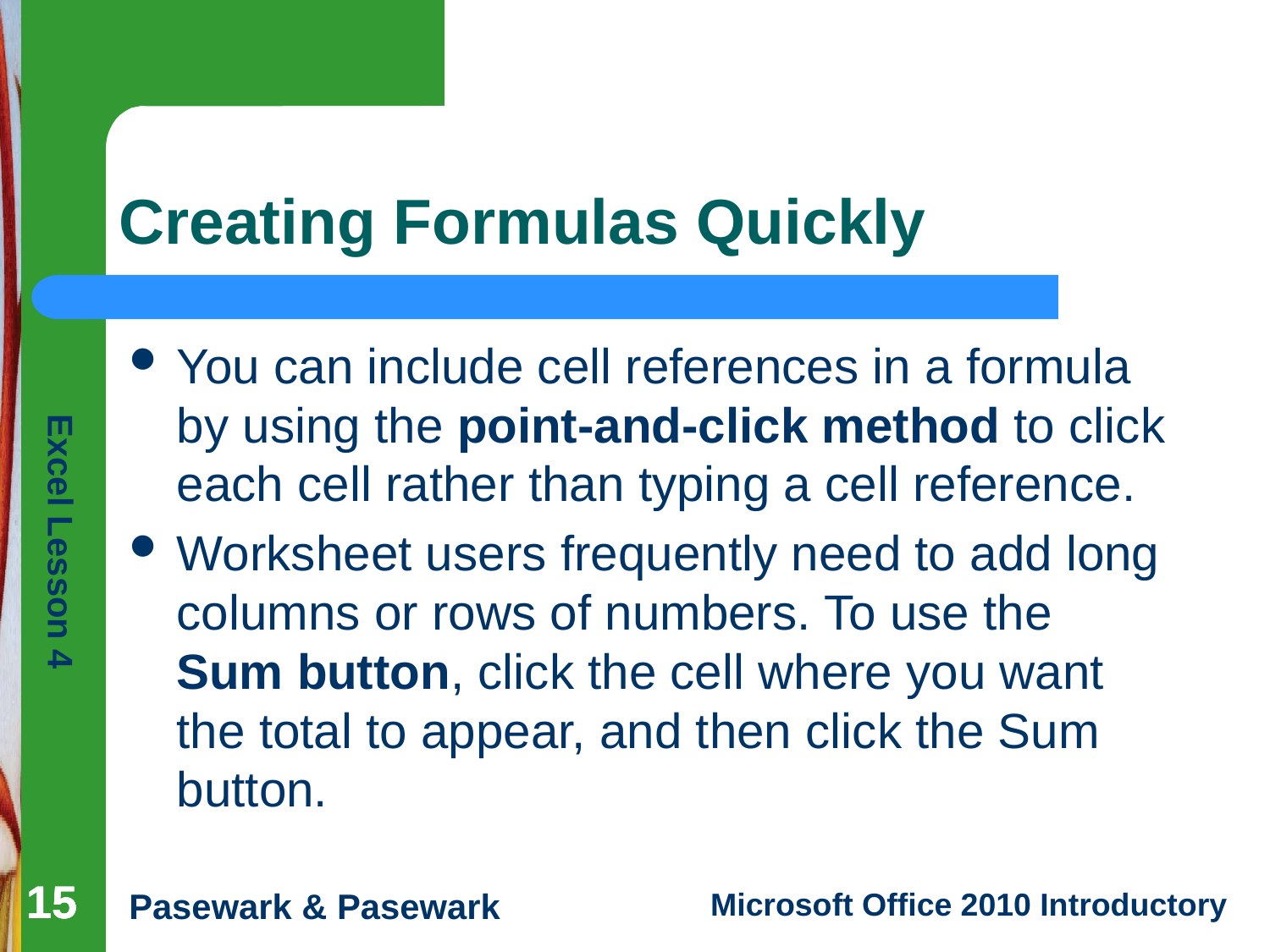

# Creating Formulas Quickly
You can include cell references in a formula by using the point-and-click method to click each cell rather than typing a cell reference.
Worksheet users frequently need to add long columns or rows of numbers. To use the Sum button, click the cell where you want the total to appear, and then click the Sum button.
15
15
15